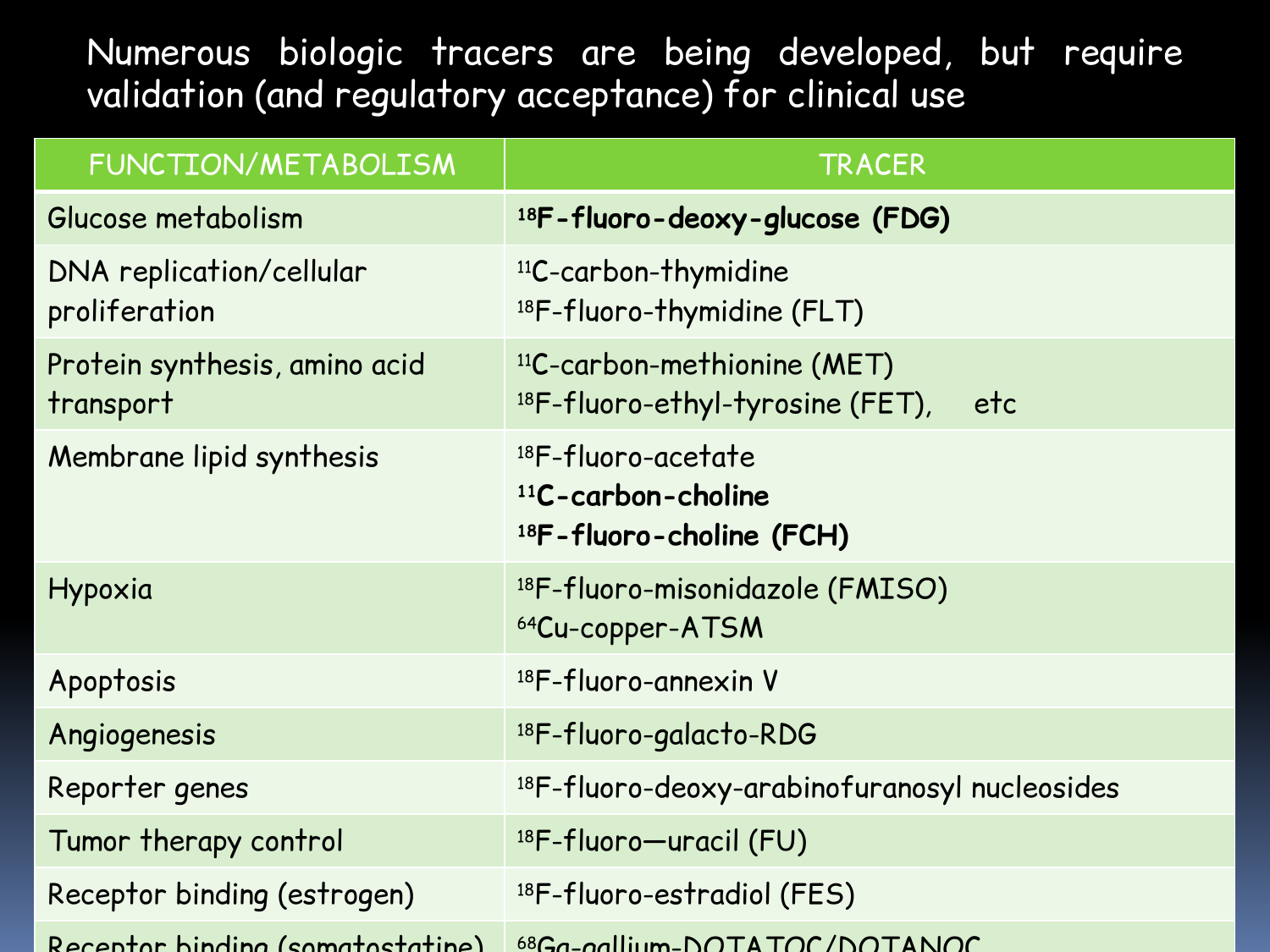

Numerous biologic tracers are being developed, but require validation (and regulatory acceptance) for clinical use
| FUNCTION/METABOLISM | TRACER |
| --- | --- |
| Glucose metabolism | 18F-fluoro-deoxy-glucose (FDG) |
| DNA replication/cellular proliferation | 11C-carbon-thymidine 18F-fluoro-thymidine (FLT) |
| Protein synthesis, amino acid transport | 11C-carbon-methionine (MET) 18F-fluoro-ethyl-tyrosine (FET), etc |
| Membrane lipid synthesis | 18F-fluoro-acetate 11C-carbon-choline 18F-fluoro-choline (FCH) |
| Hypoxia | 18F-fluoro-misonidazole (FMISO) 64Cu-copper-ATSM |
| Apoptosis | 18F-fluoro-annexin V |
| Angiogenesis | 18F-fluoro-galacto-RDG |
| Reporter genes | 18F-fluoro-deoxy-arabinofuranosyl nucleosides |
| Tumor therapy control | 18F-fluoro—uracil (FU) |
| Receptor binding (estrogen) | 18F-fluoro-estradiol (FES) |
| Receptor binding (somatostatine) | 68Ga-gallium-DOTATOC/DOTANOC |